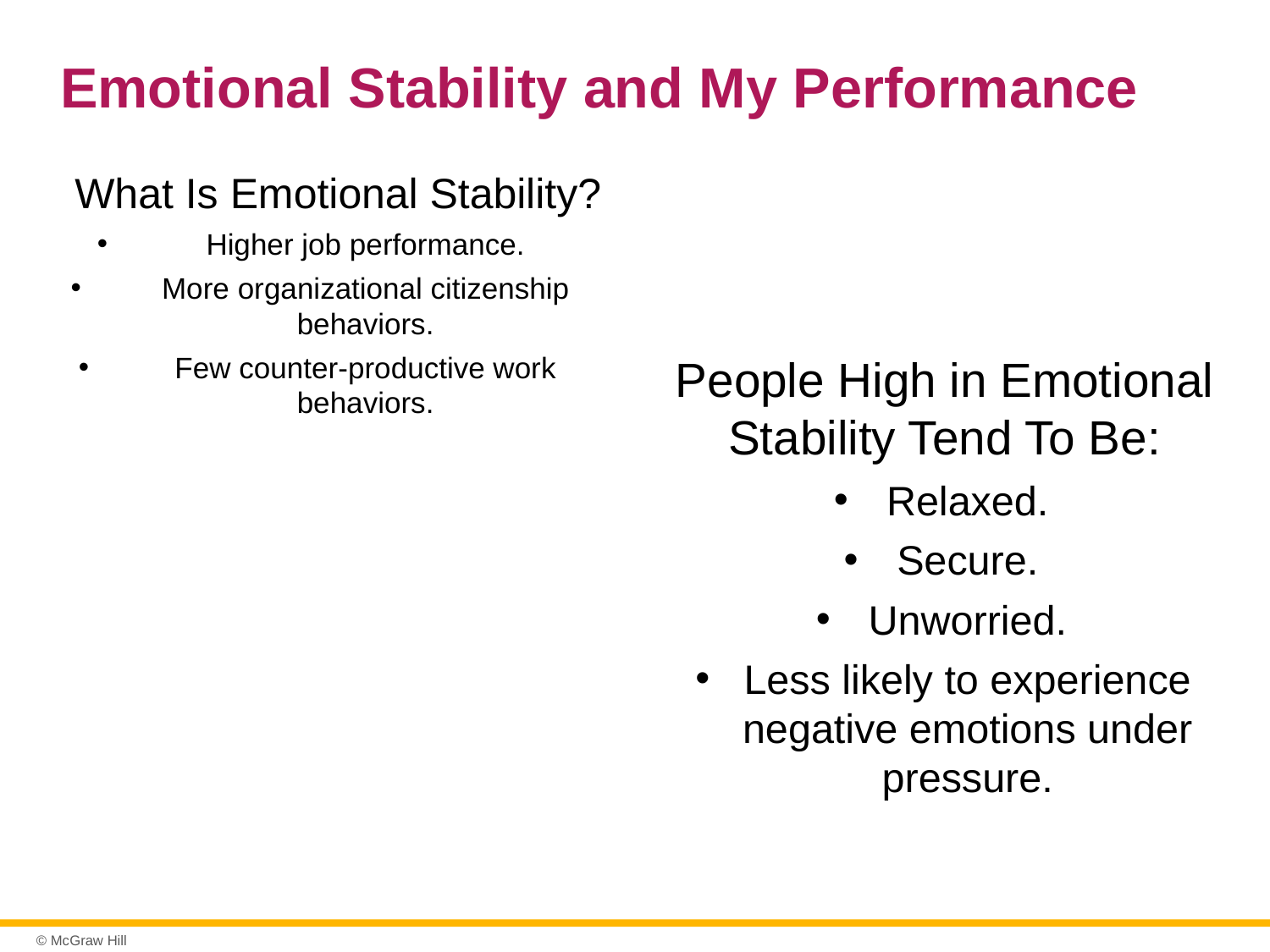

# Emotional Stability and My Performance
What Is Emotional Stability?
Higher job performance.
More organizational citizenship behaviors.
Few counter-productive work behaviors.
People High in Emotional Stability Tend To Be:
Relaxed.
Secure.
Unworried.
Less likely to experience negative emotions under pressure.